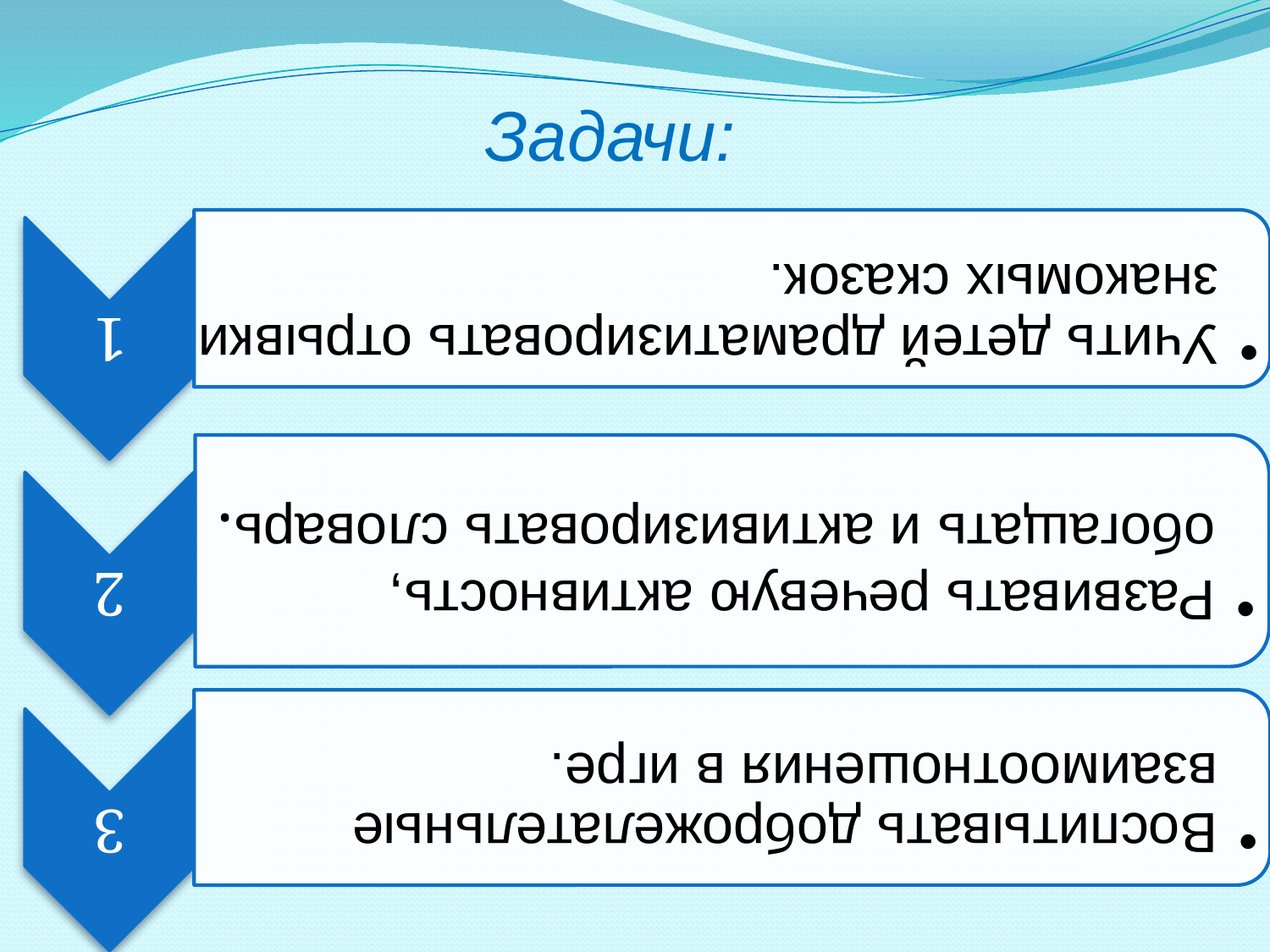

# Задачи:

1
Учить детей драматизировать отрывки знакомых сказок.
2
Развивать речевую активность, обогащать и активизировать словарь.
3
Воспитывать доброжелательные взаимоотношения в игре.